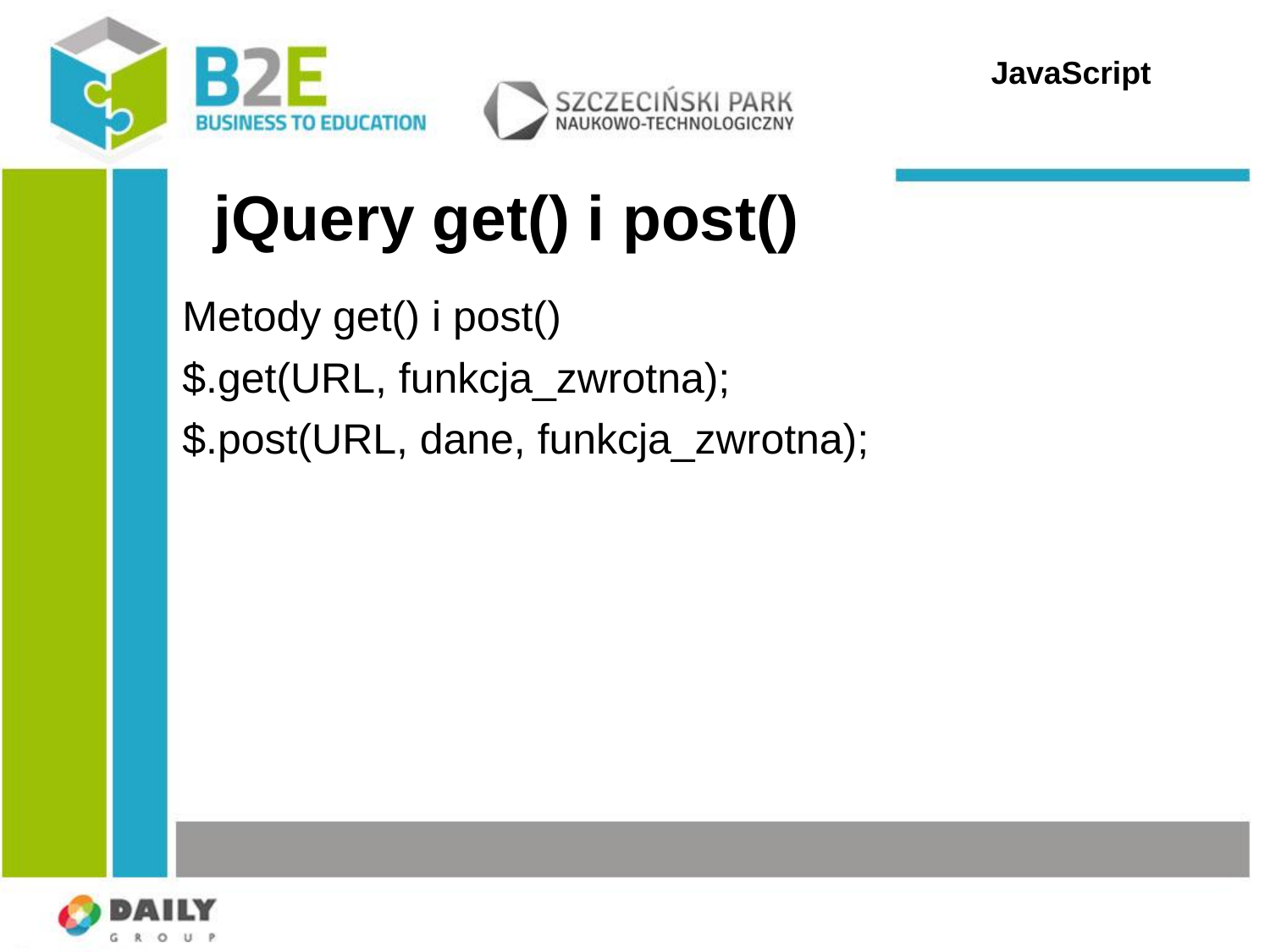

JavaScript
jQuery get() i post()
Metody get() i post()
$.get(URL, funkcja_zwrotna);
$.post(URL, dane, funkcja_zwrotna);